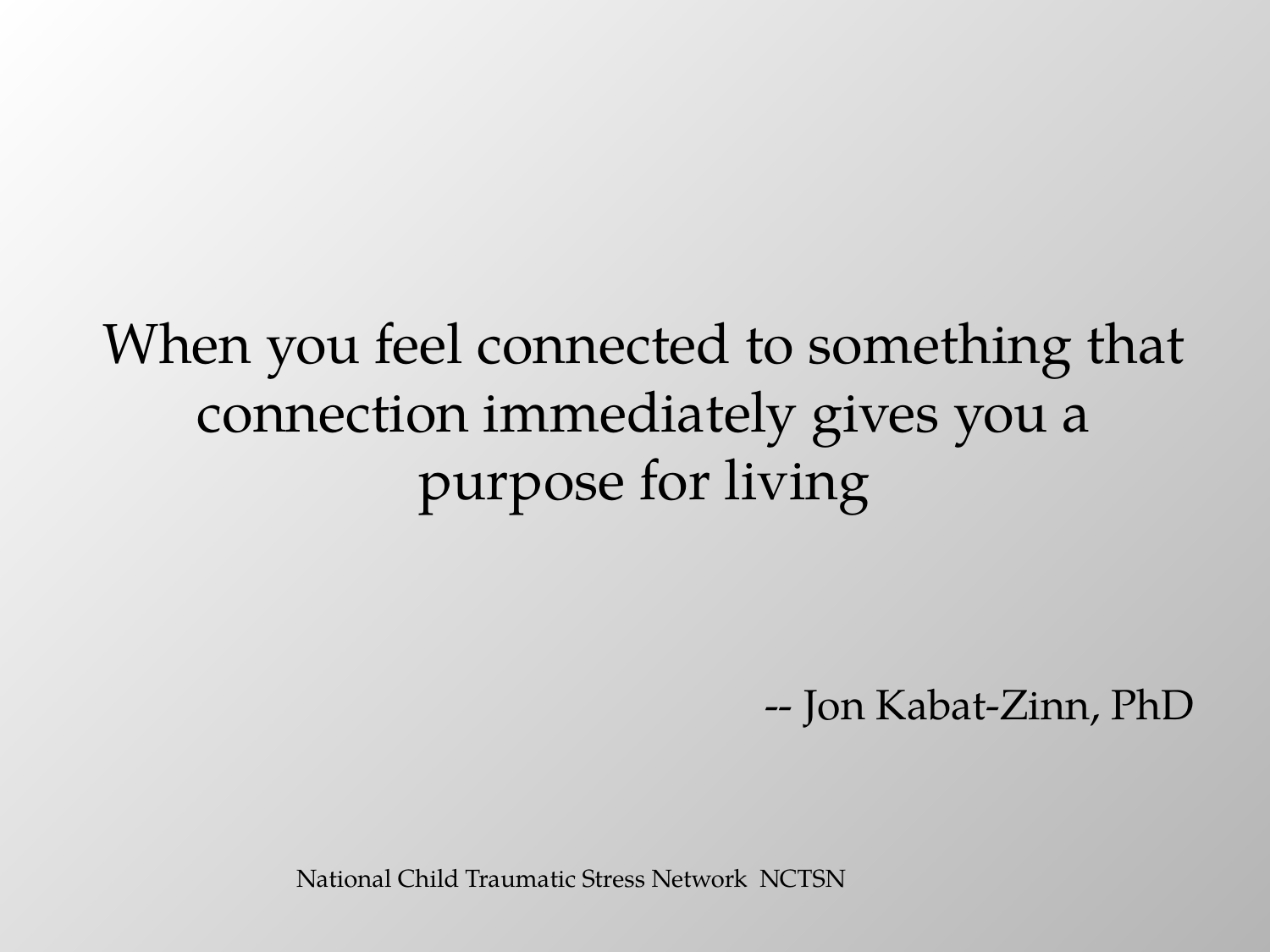

When you feel connected to something that connection immediately gives you a purpose for living

-- Jon Kabat-Zinn, PhD
National Child Traumatic Stress Network  NCTSN